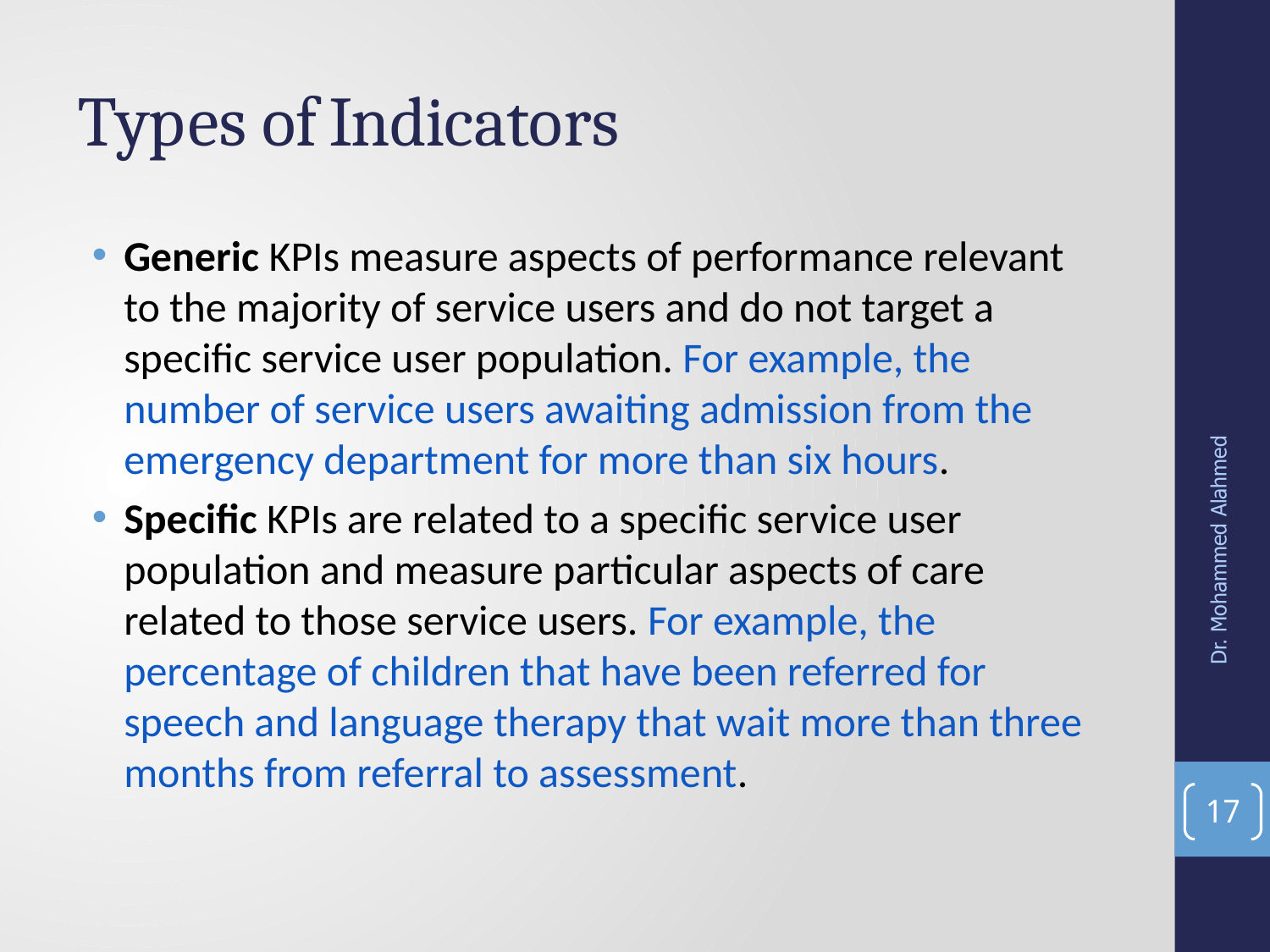

# Types of Indicators
Generic KPIs measure aspects of performance relevant to the majority of service users and do not target a specific service user population. For example, the number of service users awaiting admission from the emergency department for more than six hours.
Specific KPIs are related to a specific service user population and measure particular aspects of care related to those service users. For example, the percentage of children that have been referred for speech and language therapy that wait more than three months from referral to assessment.

Dr. Mohammed Alahmed
17